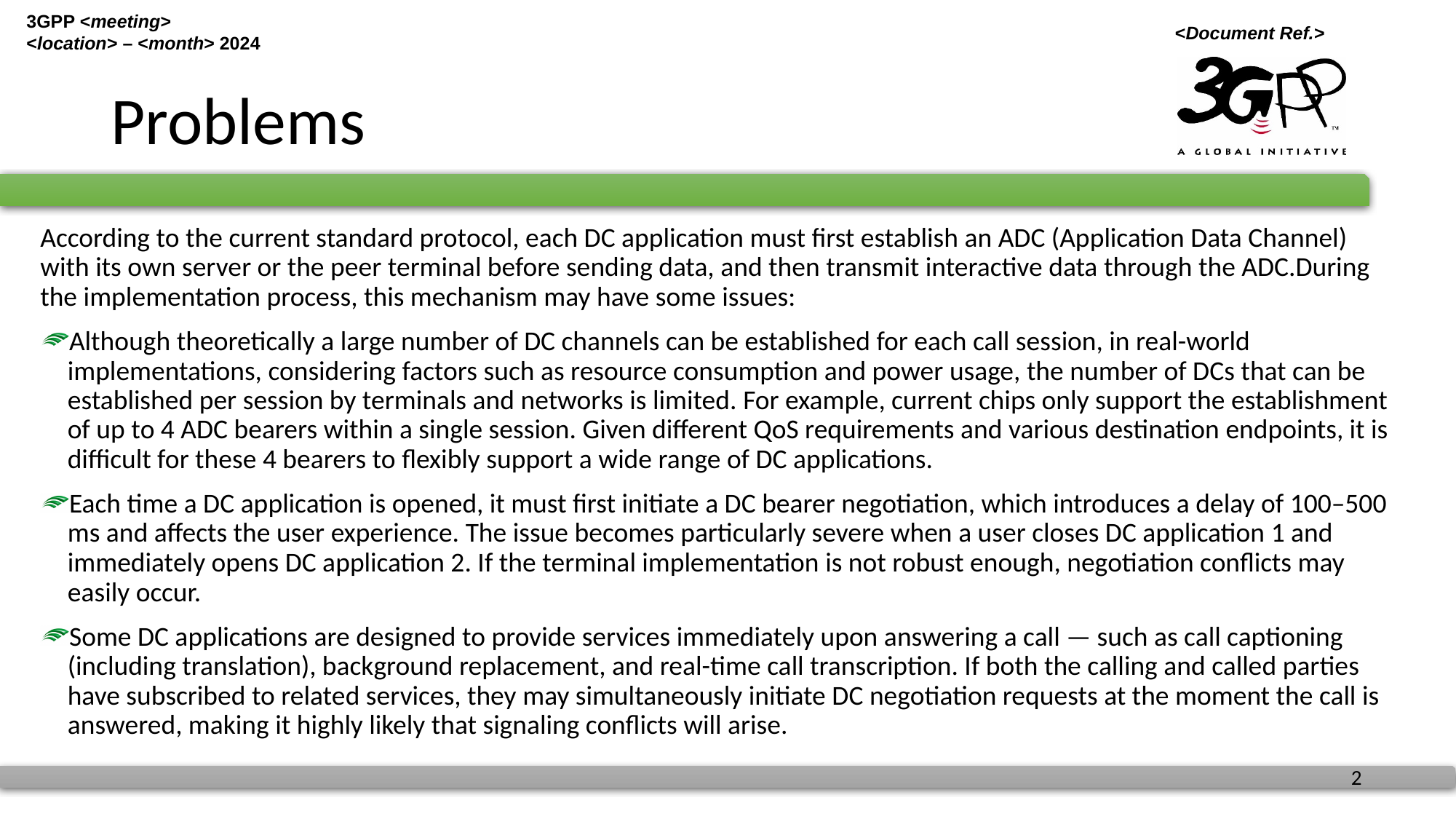

# Problems
According to the current standard protocol, each DC application must first establish an ADC (Application Data Channel) with its own server or the peer terminal before sending data, and then transmit interactive data through the ADC.During the implementation process, this mechanism may have some issues:
Although theoretically a large number of DC channels can be established for each call session, in real-world implementations, considering factors such as resource consumption and power usage, the number of DCs that can be established per session by terminals and networks is limited. For example, current chips only support the establishment of up to 4 ADC bearers within a single session. Given different QoS requirements and various destination endpoints, it is difficult for these 4 bearers to flexibly support a wide range of DC applications.
Each time a DC application is opened, it must first initiate a DC bearer negotiation, which introduces a delay of 100–500 ms and affects the user experience. The issue becomes particularly severe when a user closes DC application 1 and immediately opens DC application 2. If the terminal implementation is not robust enough, negotiation conflicts may easily occur.
Some DC applications are designed to provide services immediately upon answering a call — such as call captioning (including translation), background replacement, and real-time call transcription. If both the calling and called parties have subscribed to related services, they may simultaneously initiate DC negotiation requests at the moment the call is answered, making it highly likely that signaling conflicts will arise.